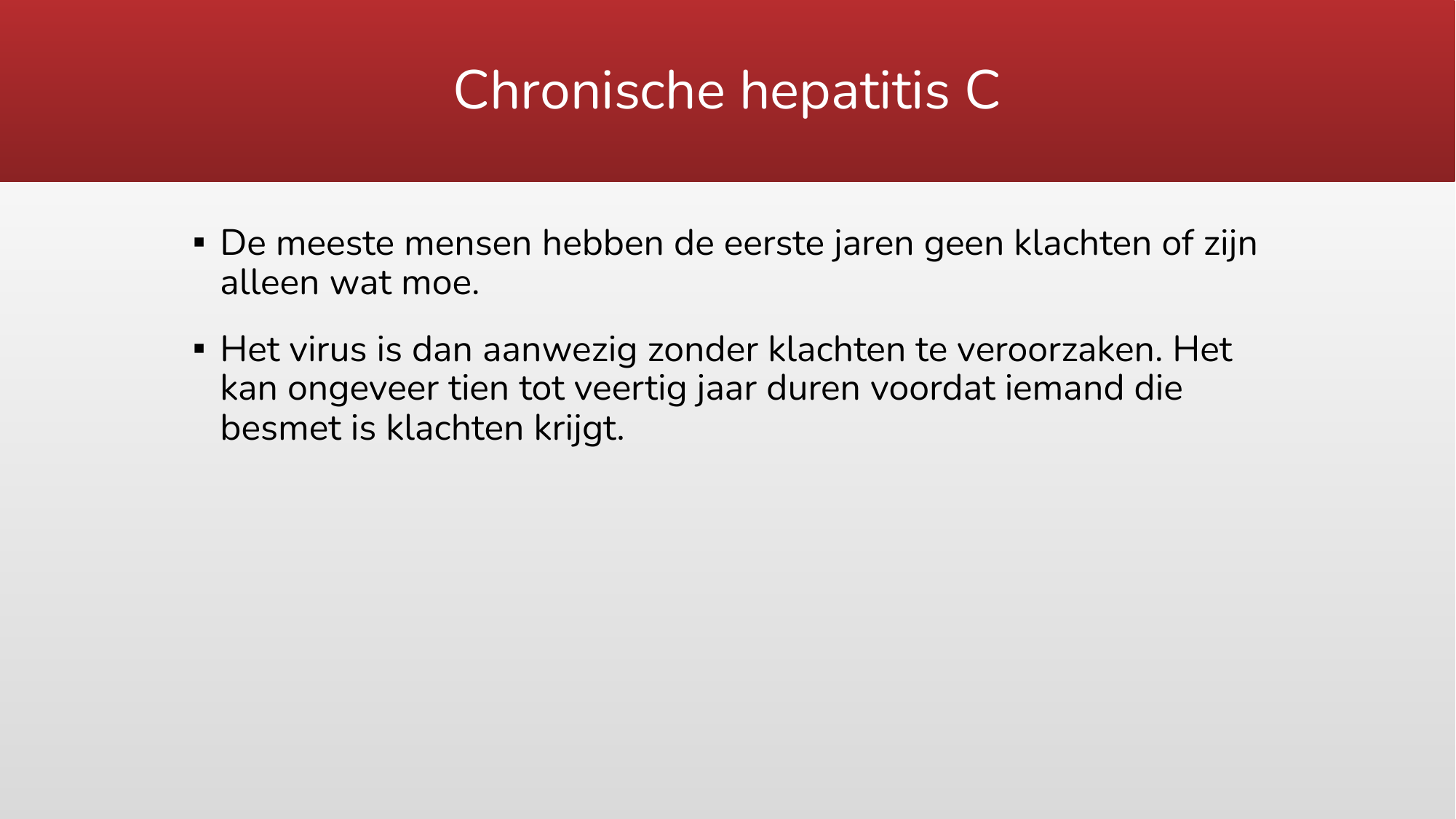

# Chronische hepatitis C
De meeste mensen hebben de eerste jaren geen klachten of zijn alleen wat moe.
Het virus is dan aanwezig zonder klachten te veroorzaken. Het kan ongeveer tien tot veertig jaar duren voordat iemand die besmet is klachten krijgt.